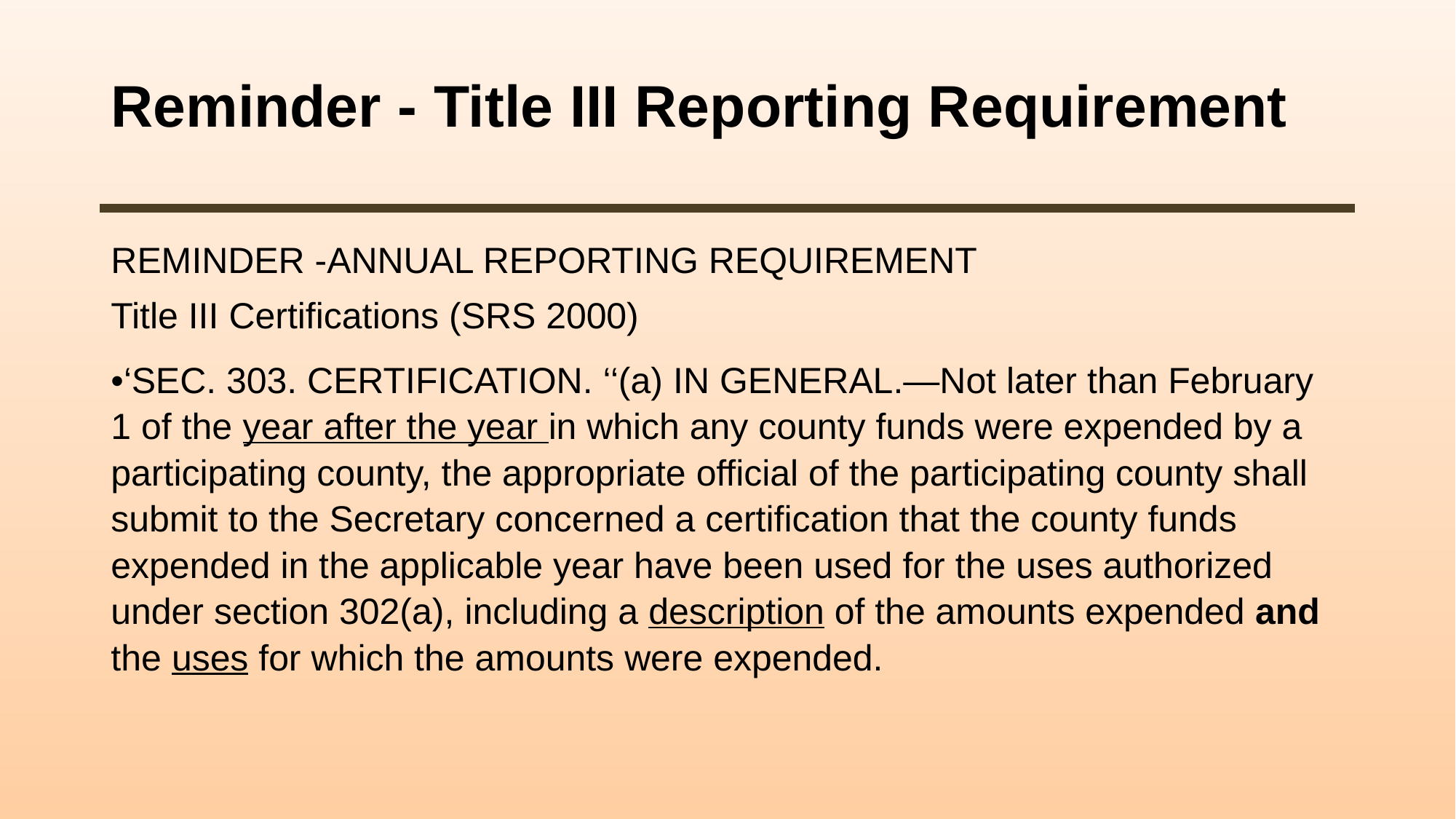

# Reminder - Title III Reporting Requirement
REMINDER -ANNUAL REPORTING REQUIREMENT
Title III Certifications (SRS 2000)
‘SEC. 303. CERTIFICATION. ‘‘(a) IN GENERAL.—Not later than February 1 of the year after the year in which any county funds were expended by a participating county, the appropriate official of the participating county shall submit to the Secretary concerned a certification that the county funds expended in the applicable year have been used for the uses authorized under section 302(a), including a description of the amounts expended and the uses for which the amounts were expended.